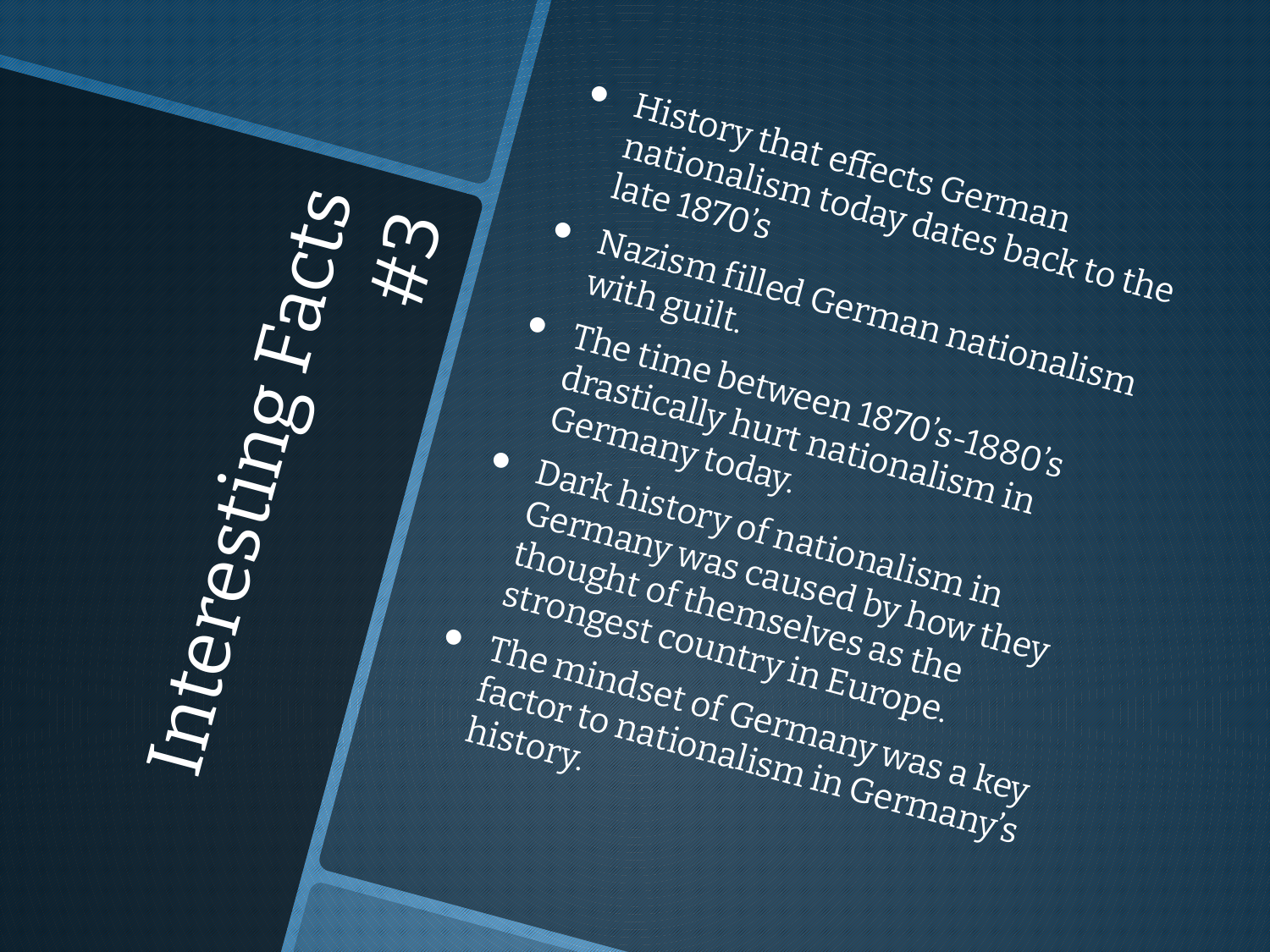

History that effects German nationalism today dates back to the late 1870’s
Nazism filled German nationalism with guilt.
The time between 1870’s-1880’s drastically hurt nationalism in Germany today.
Dark history of nationalism in Germany was caused by how they thought of themselves as the strongest country in Europe.
The mindset of Germany was a key factor to nationalism in Germany’s  history.

# Interesting Facts #3